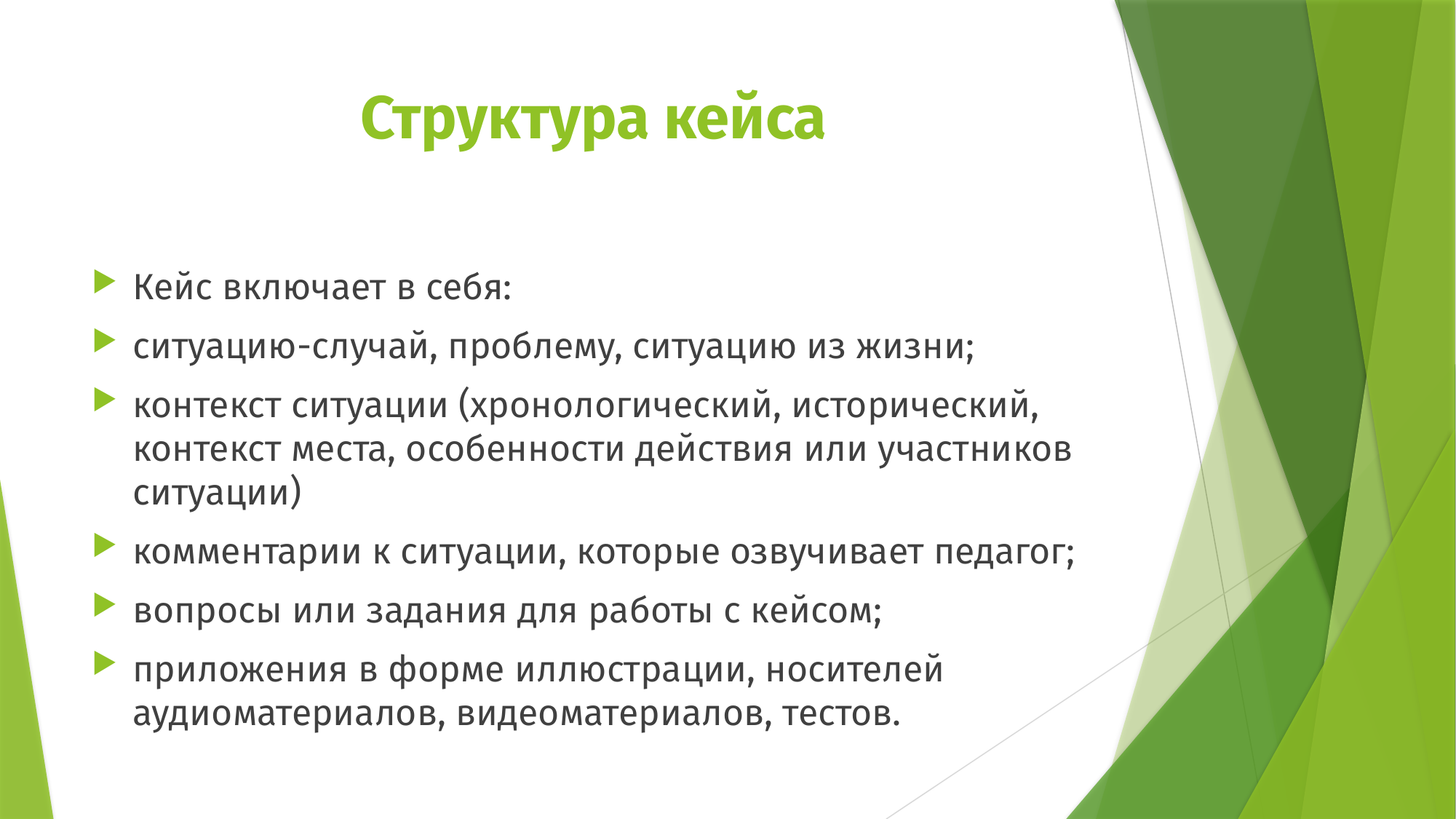

# Структура кейса
Кейс включает в себя:
ситуацию-случай, проблему, ситуацию из жизни;
контекст ситуации (хронологический, исторический, контекст места, особенности действия или участников ситуации)
комментарии к ситуации, которые озвучивает педагог;
вопросы или задания для работы с кейсом;
приложения в форме иллюстрации, носителей аудиоматериалов, видеоматериалов, тестов.